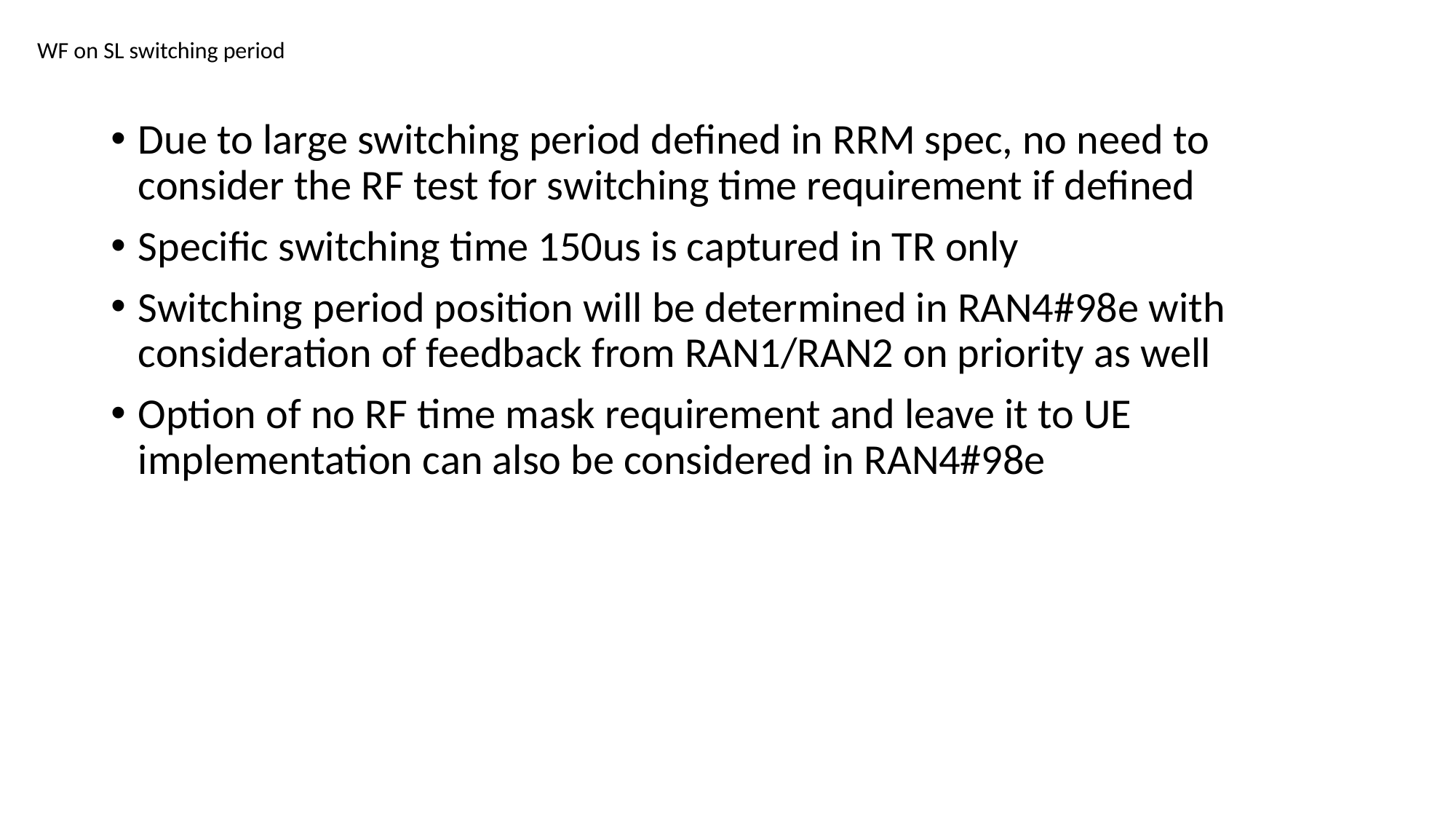

# WF on SL switching period
Due to large switching period defined in RRM spec, no need to consider the RF test for switching time requirement if defined
Specific switching time 150us is captured in TR only
Switching period position will be determined in RAN4#98e with consideration of feedback from RAN1/RAN2 on priority as well
Option of no RF time mask requirement and leave it to UE implementation can also be considered in RAN4#98e